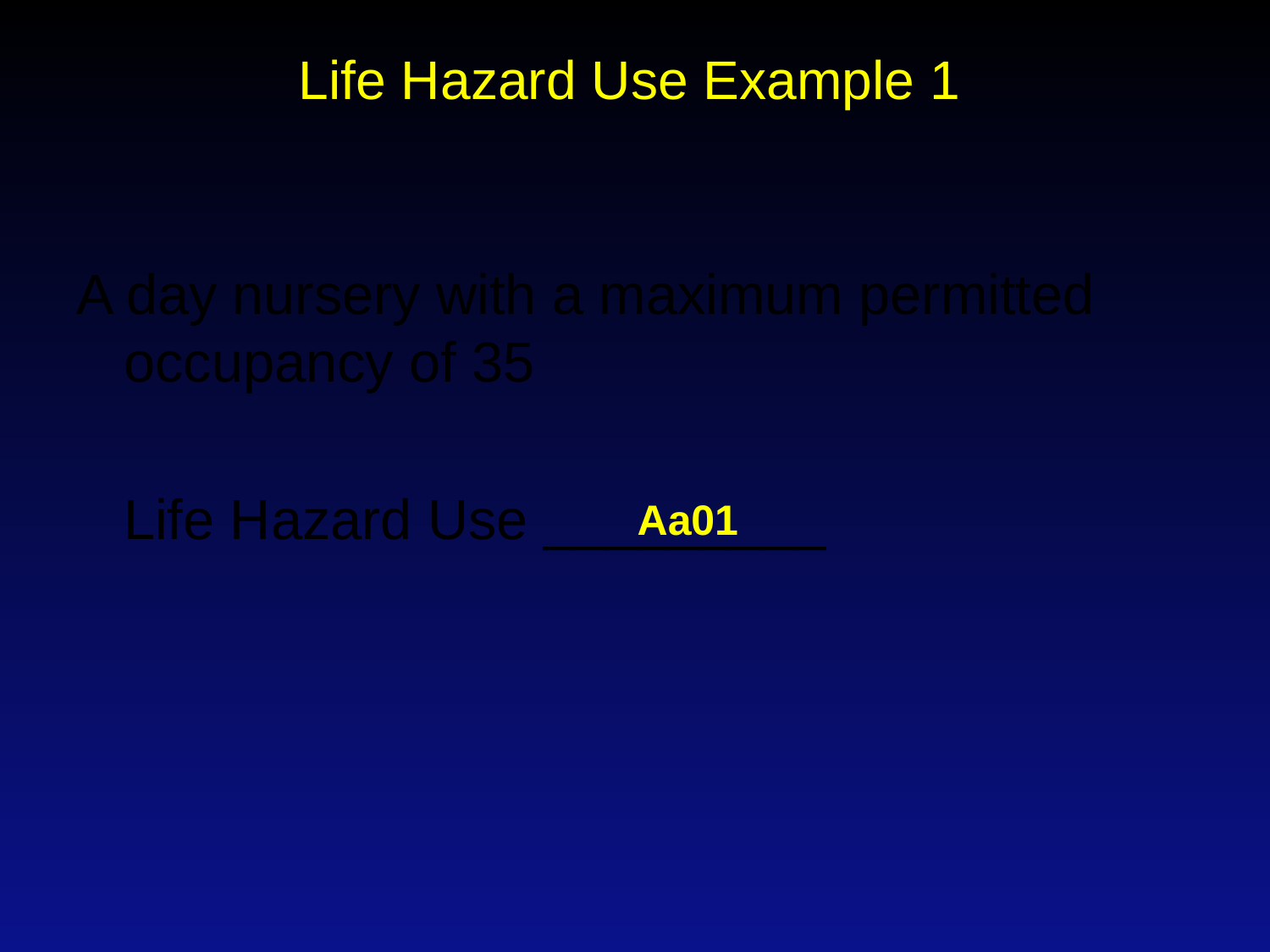

# Life Hazard Use Example 1
A day nursery with a maximum permitted occupancy of 35

	Life Hazard Use _________
Aa01